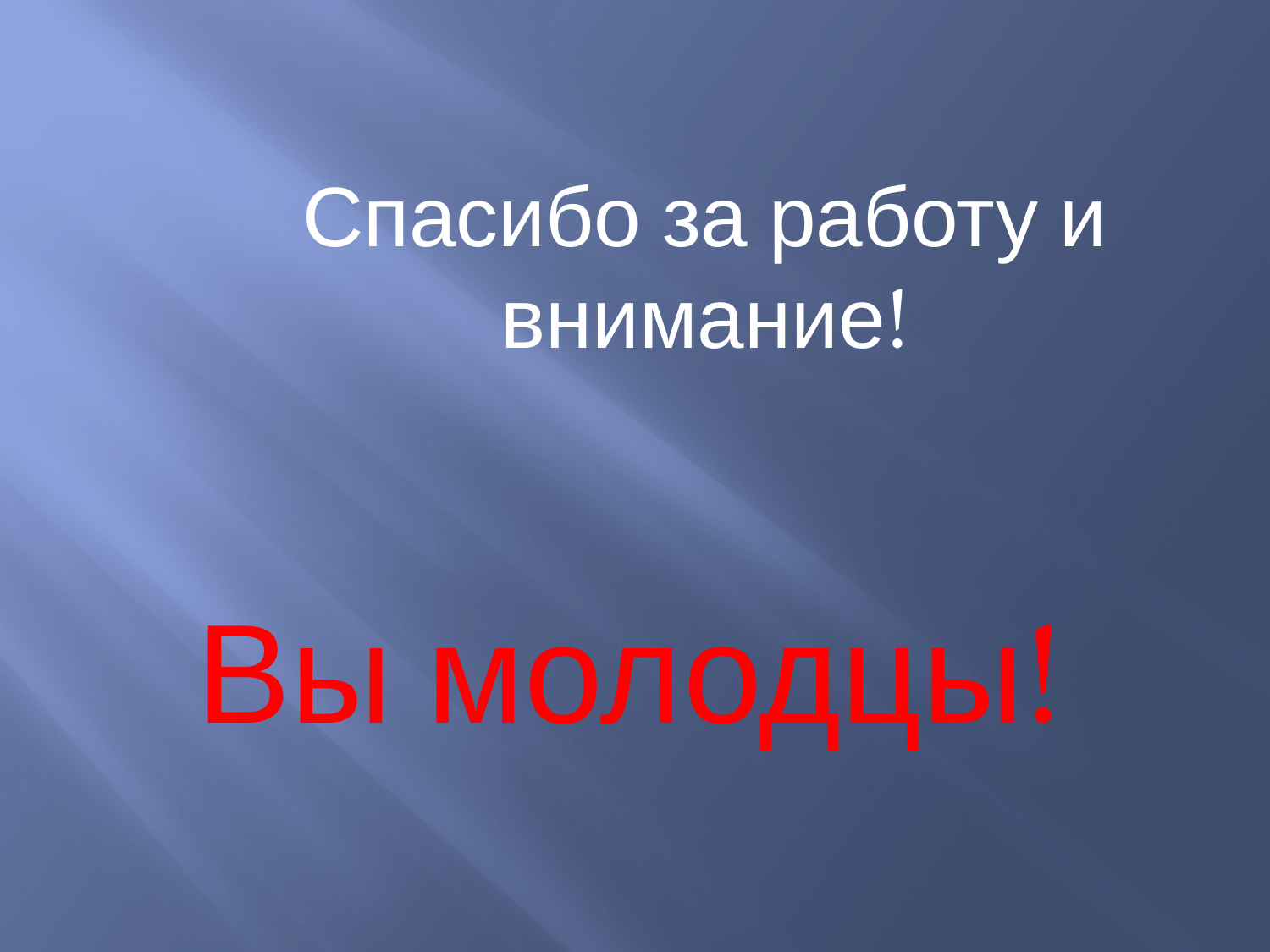

Спасибо за работу и внимание!
Вы молодцы!